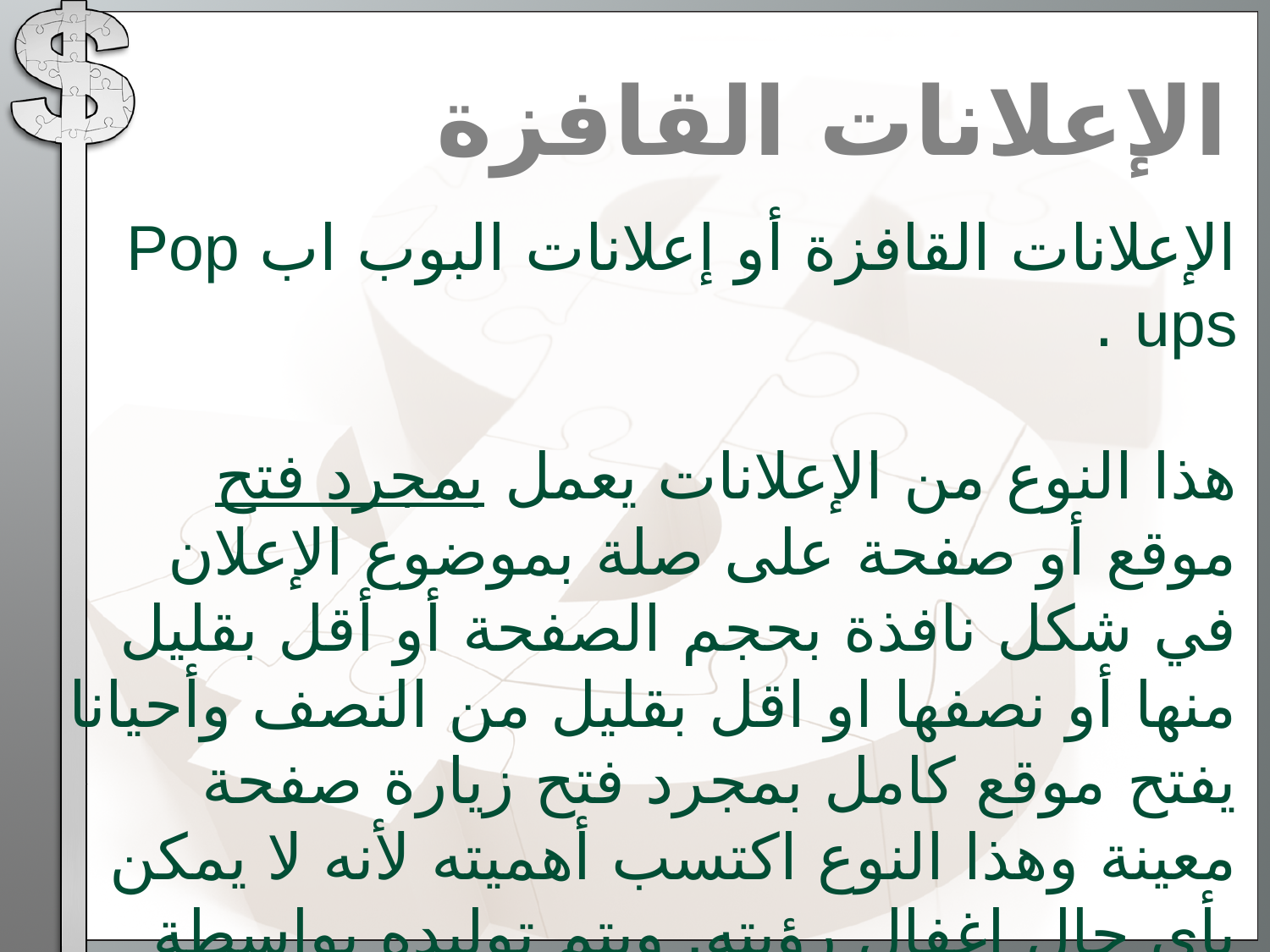

# الإعلانات القافزة
الإعلانات القافزة أو إعلانات البوب اب Pop ups .

هذا النوع من الإعلانات يعمل بمجرد فتح موقع أو صفحة على صلة بموضوع الإعلان في شكل نافذة بحجم الصفحة أو أقل بقليل منها أو نصفها او اقل بقليل من النصف وأحيانا يفتح موقع كامل بمجرد فتح زيارة صفحة معينة وهذا النوع اكتسب أهميته لأنه لا يمكن بأي حال إغفال رؤيته, ويتم توليده بواسطة الجافا سكريبت وغيره من الوسائل.